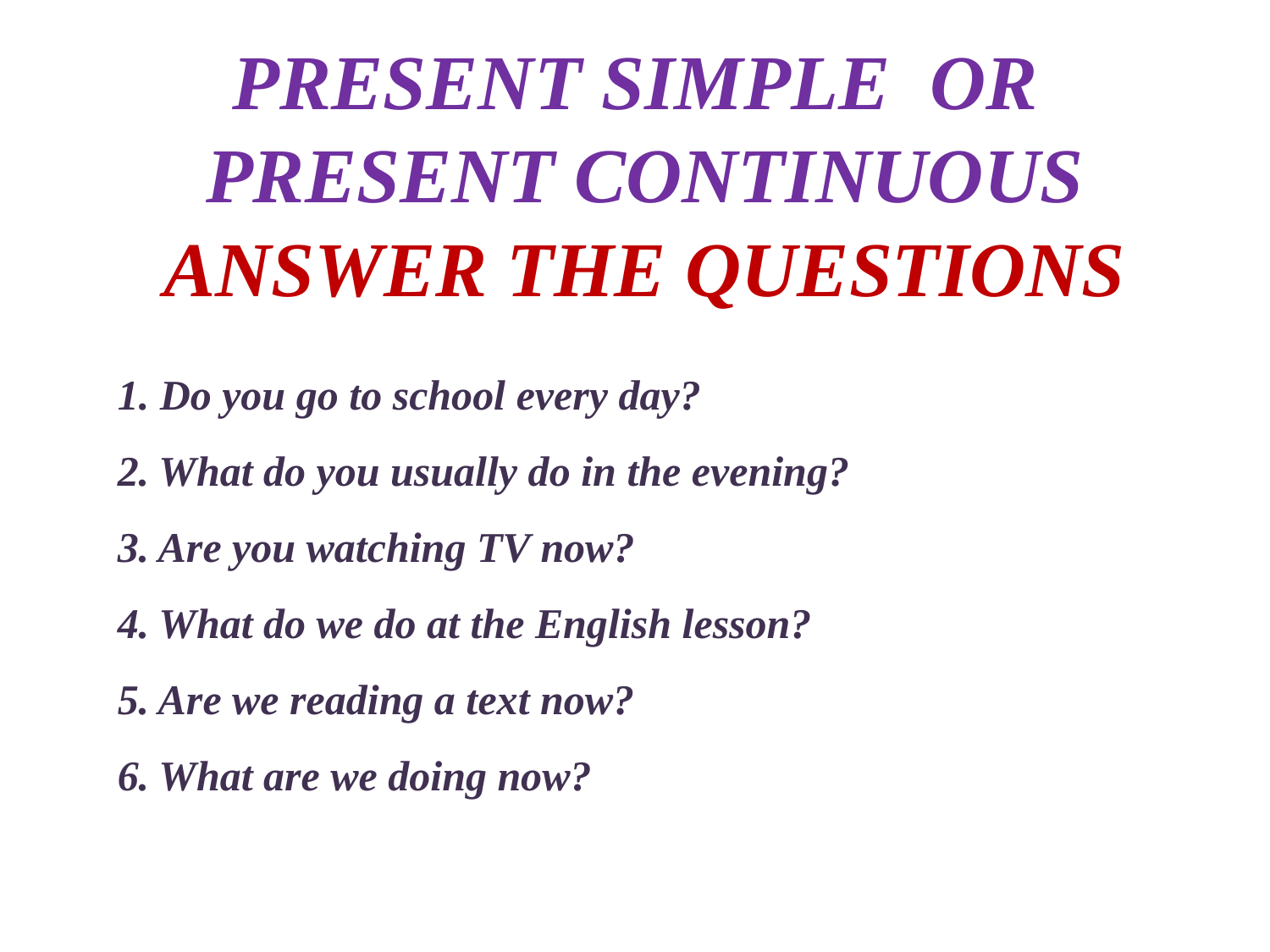

Present Simple  or
Present Continuous
Answer the questions

1. Do you go to school every day?
2. What do you usually do in the evening?
3. Are you watching TV now?
4. What do we do at the English lesson?
5. Are we reading a text now?
6. What are we doing now?